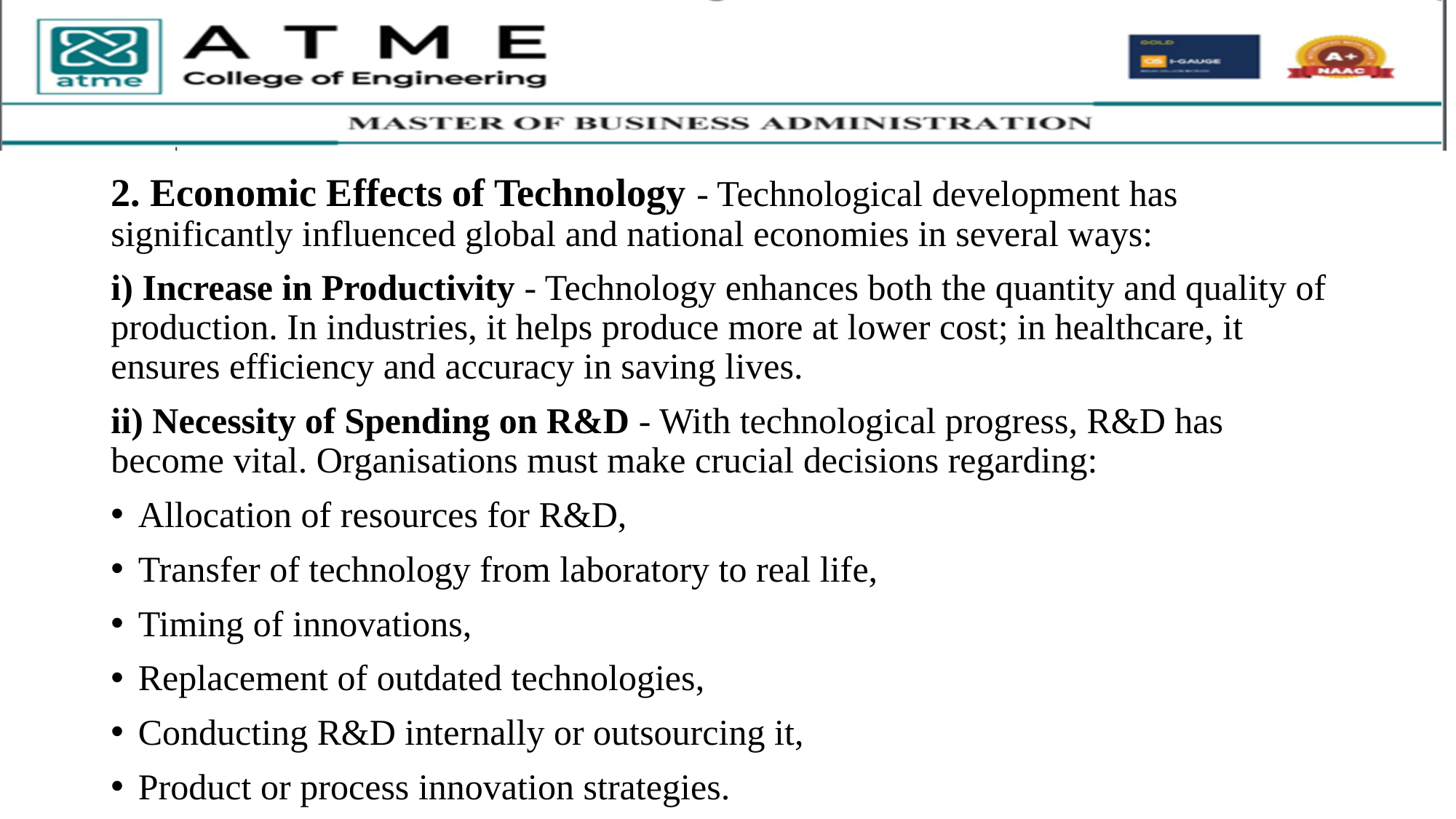

2. Economic Effects of Technology - Technological development has significantly influenced global and national economies in several ways:
i) Increase in Productivity - Technology enhances both the quantity and quality of production. In industries, it helps produce more at lower cost; in healthcare, it ensures efficiency and accuracy in saving lives.
ii) Necessity of Spending on R&D - With technological progress, R&D has become vital. Organisations must make crucial decisions regarding:
Allocation of resources for R&D,
Transfer of technology from laboratory to real life,
Timing of innovations,
Replacement of outdated technologies,
Conducting R&D internally or outsourcing it,
Product or process innovation strategies.